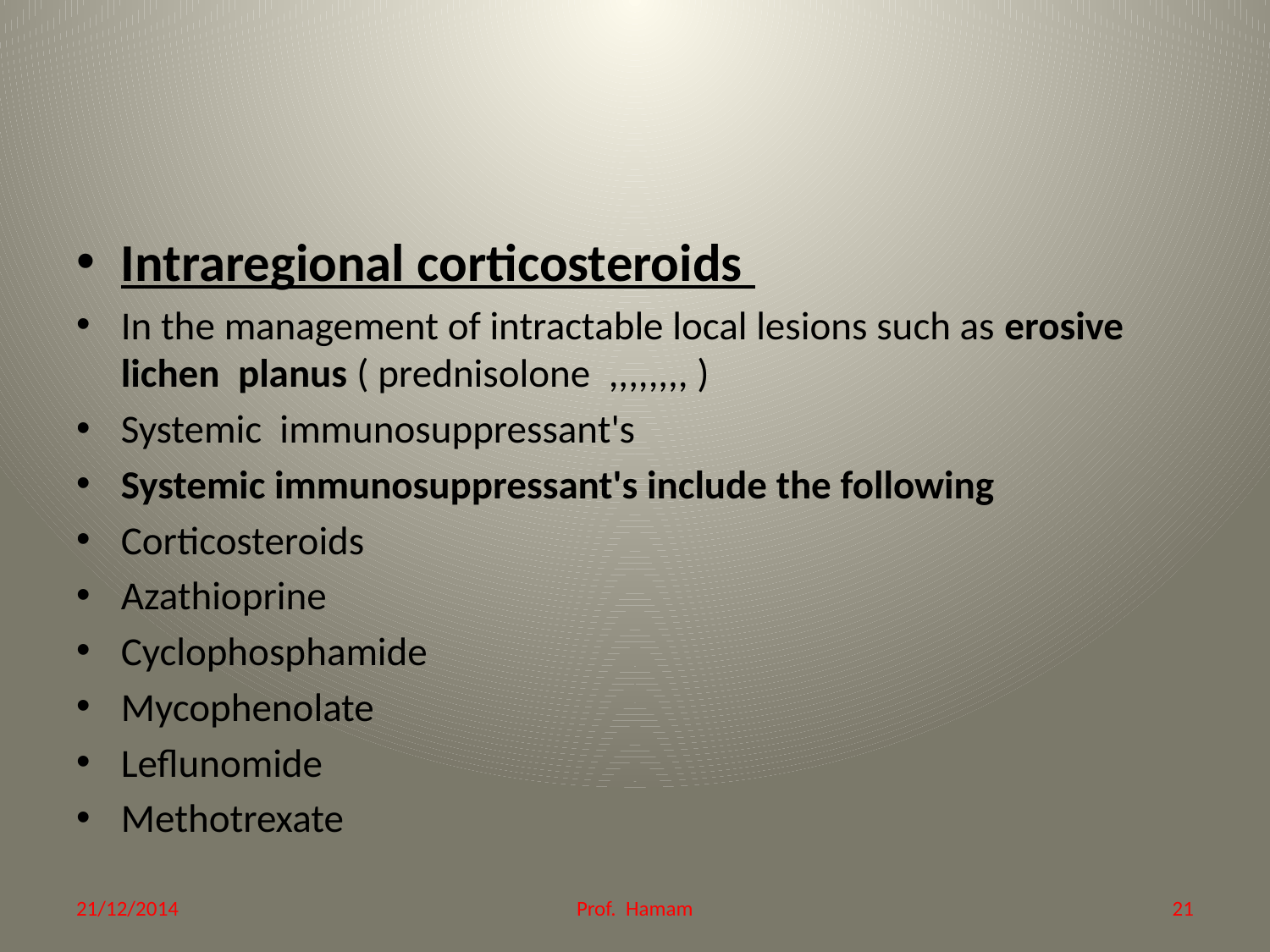

#
Intraregional corticosteroids
In the management of intractable local lesions such as erosive lichen  planus ( prednisolone  ,,,,,,,, )
Systemic  immunosuppressant's
Systemic immunosuppressant's include the following
Corticosteroids
Azathioprine
Cyclophosphamide
Mycophenolate
Leflunomide
Methotrexate

21/12/2014
Prof.  Hamam
21